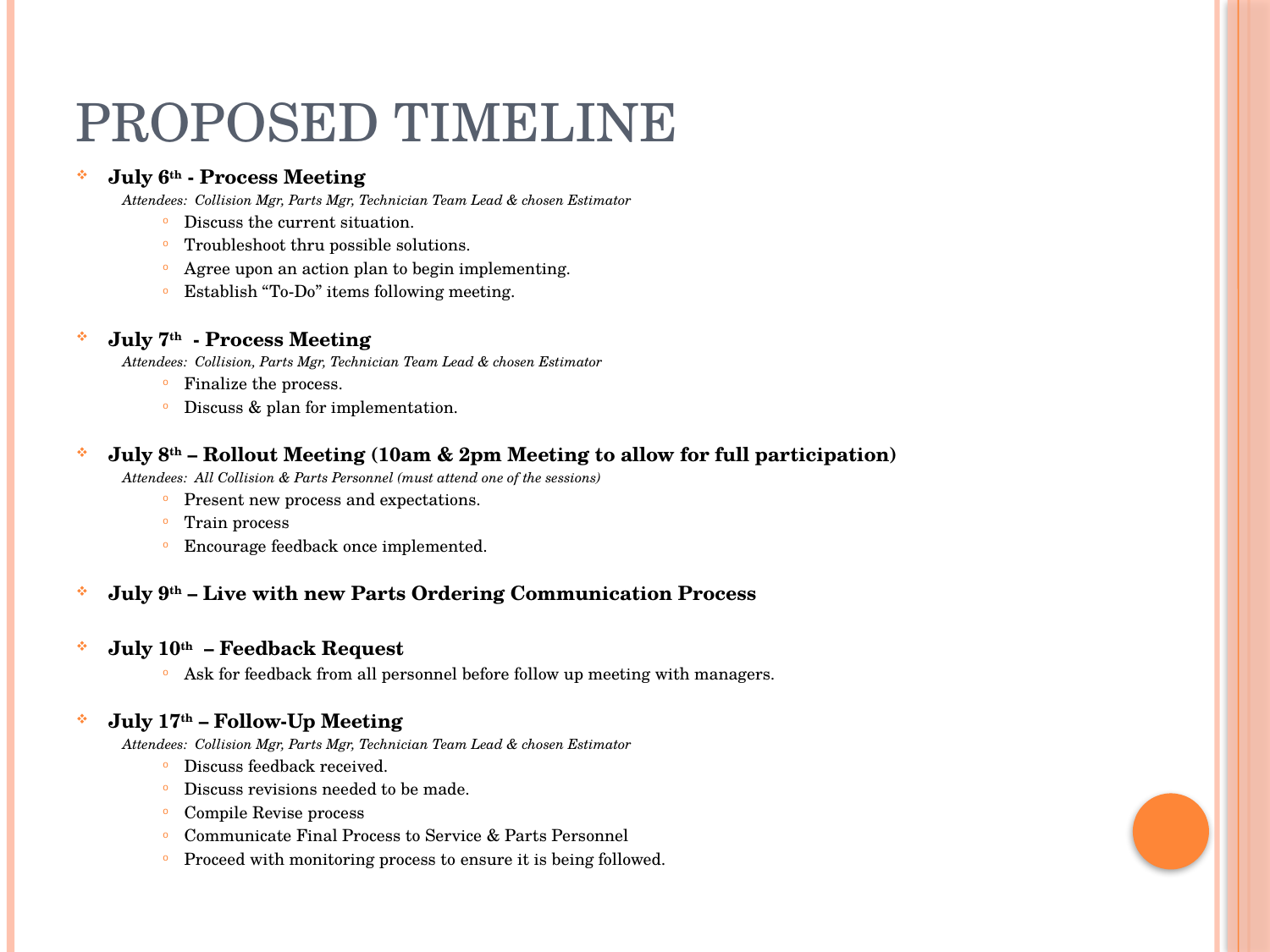

# Proposed Timeline
July 6th - Process Meeting
Attendees:  Collision Mgr, Parts Mgr, Technician Team Lead & chosen Estimator
Discuss the current situation.
Troubleshoot thru possible solutions.
Agree upon an action plan to begin implementing.
Establish “To-Do” items following meeting.

July 7th  - Process Meeting
Attendees:  Collision, Parts Mgr, Technician Team Lead & chosen Estimator
Finalize the process.
Discuss & plan for implementation.

July 8th – Rollout Meeting (10am & 2pm Meeting to allow for full participation)
Attendees:  All Collision & Parts Personnel (must attend one of the sessions)
Present new process and expectations.
Train process
Encourage feedback once implemented.

July 9th – Live with new Parts Ordering Communication Process

July 10th  – Feedback Request
Ask for feedback from all personnel before follow up meeting with managers.

July 17th – Follow-Up Meeting
Attendees:  Collision Mgr, Parts Mgr, Technician Team Lead & chosen Estimator
Discuss feedback received.
Discuss revisions needed to be made.
Compile Revise process
Communicate Final Process to Service & Parts Personnel
Proceed with monitoring process to ensure it is being followed.